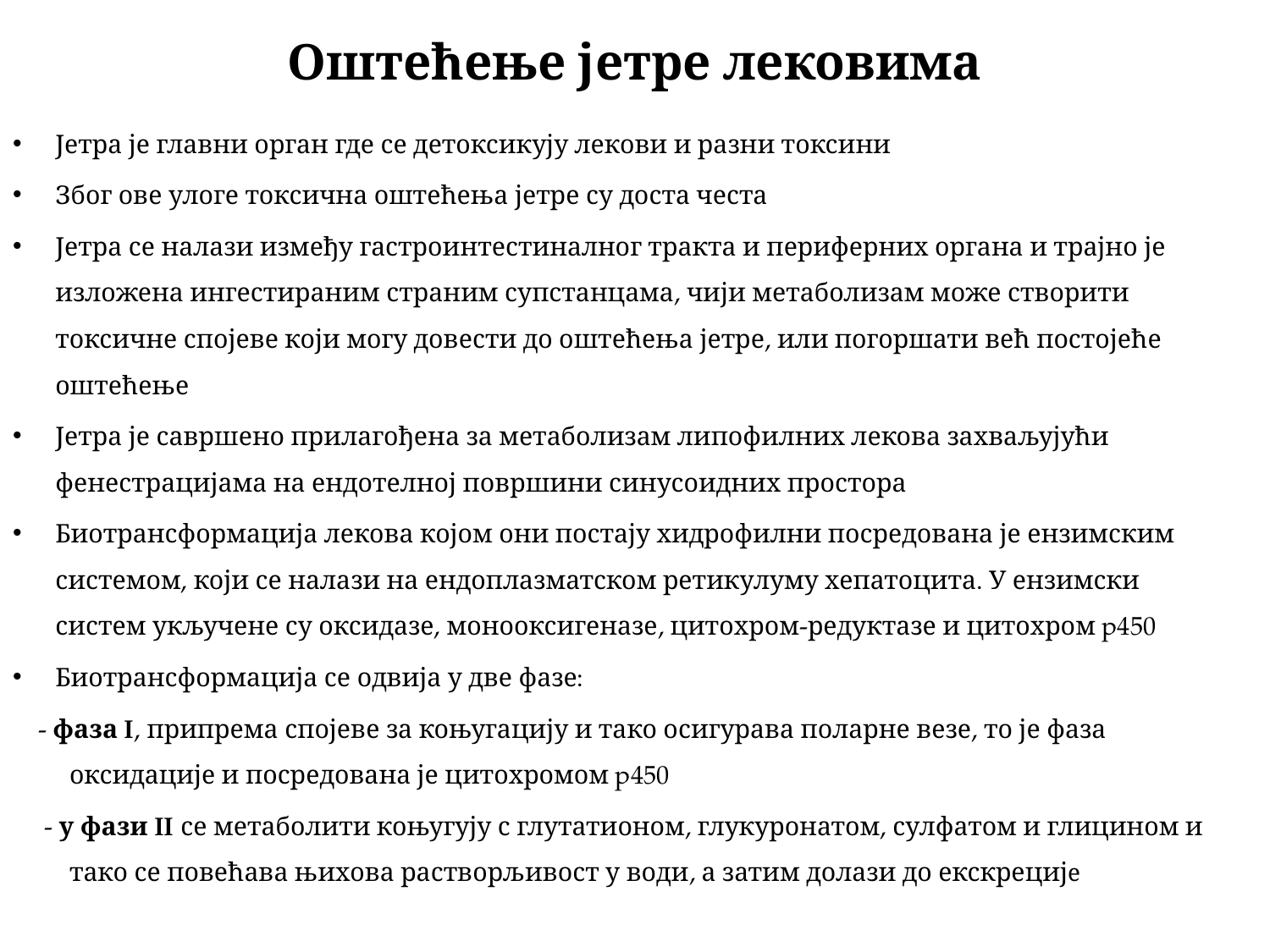

# Оштећење јетре лековима
Јетра је главни орган где се детоксикују лекови и разни токсини
Због ове улоге токсична оштећења јетре су доста честа
Јетра се налази између гастроинтестиналног тракта и периферних органа и трајно је изложена ингестираним страним супстанцама, чији метаболизам може створити токсичне спојеве који могу довести до оштећења јетре, или погоршати већ постојеће оштећење
Јетра је савршено прилагођена за метаболизам липофилних лекова захваљујући фенестрацијама на ендотелној површини синусоидних простора
Биотрансформација лекова којом они постају хидрофилни посредована је ензимским системом, који се налази на ендоплазматском ретикулуму хепатоцита. У ензимски систем укључене су оксидазе, монооксигеназе, цитохром-редуктазе и цитохром p450
Биотрансформација се одвија у две фазе:
    - фаза I, припрема спојеве за коњугацију и тако осигурава поларне везе, то је фаза оксидације и посредована је цитохромом p450
     - у фази II се метаболити коњугују с глутатионом, глукуронатом, сулфатом и глицином и тако се повећава њихова растворљивост у води, а затим долази до екскреције